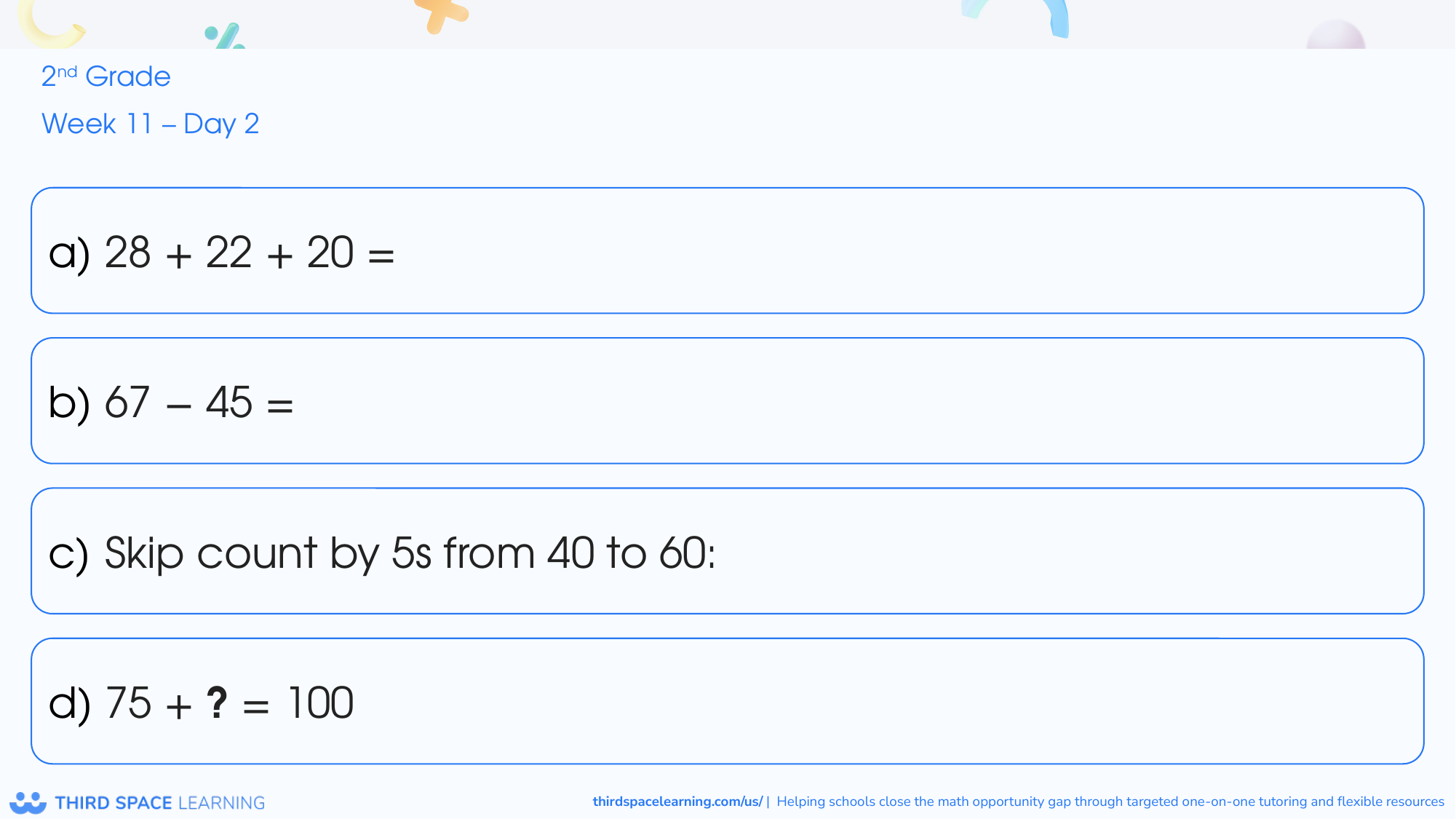

2nd Grade
Week 11 – Day 2
28 + 22 + 20 =
67 − 45 =
Skip count by 5s from 40 to 60:
75 + ? = 100